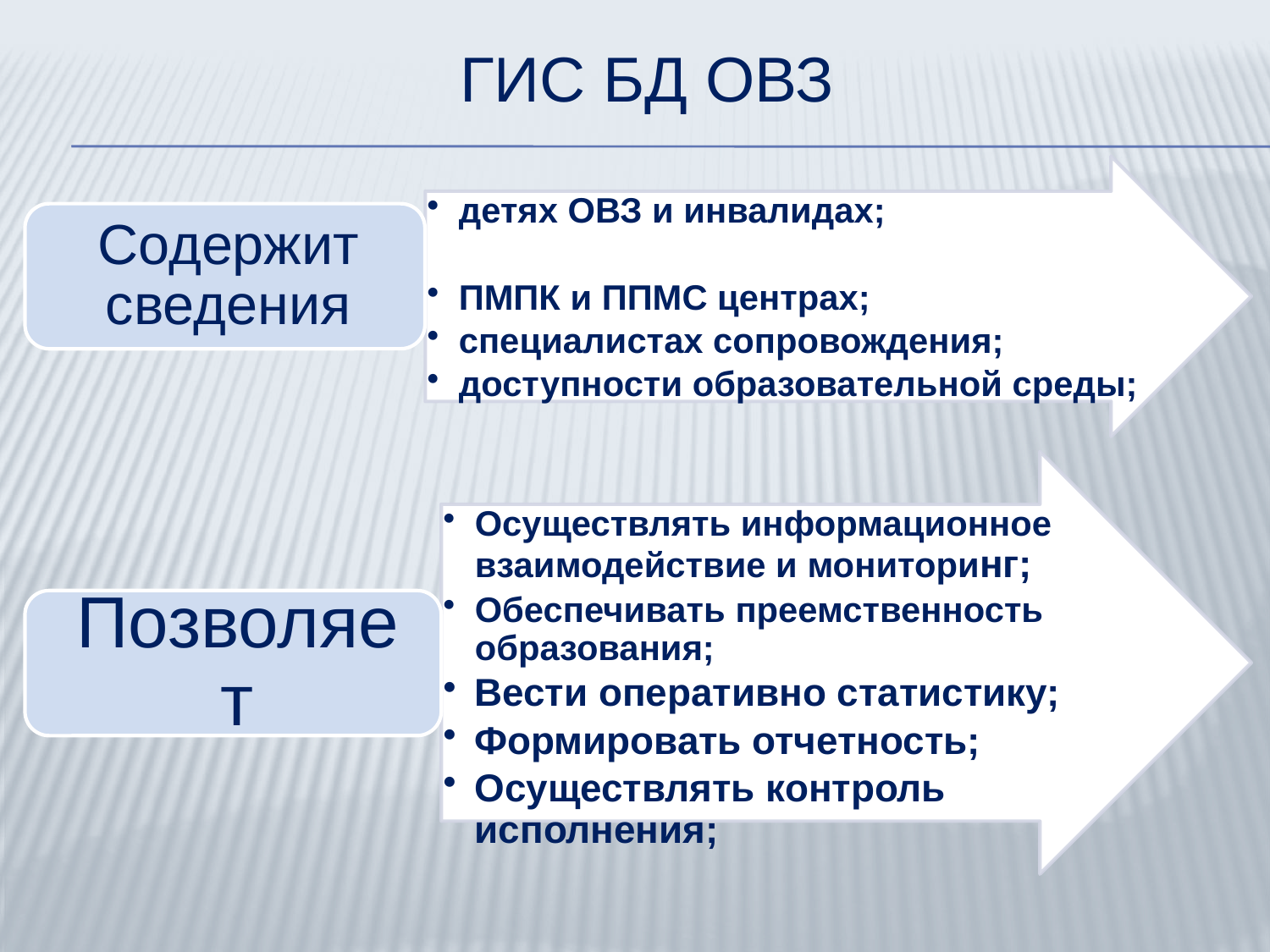

# ГИС БД ОВЗ
детях ОВЗ и инвалидах;

ПМПК и ППМС центрах;
специалистах сопровождения;
доступности образовательной среды;
Содержит сведения
Осуществлять информационное взаимодействие и мониторинг;
Обеспечивать преемственность образования;
Вести оперативно статистику;
Формировать отчетность;
Осуществлять контроль исполнения;

Позволяет